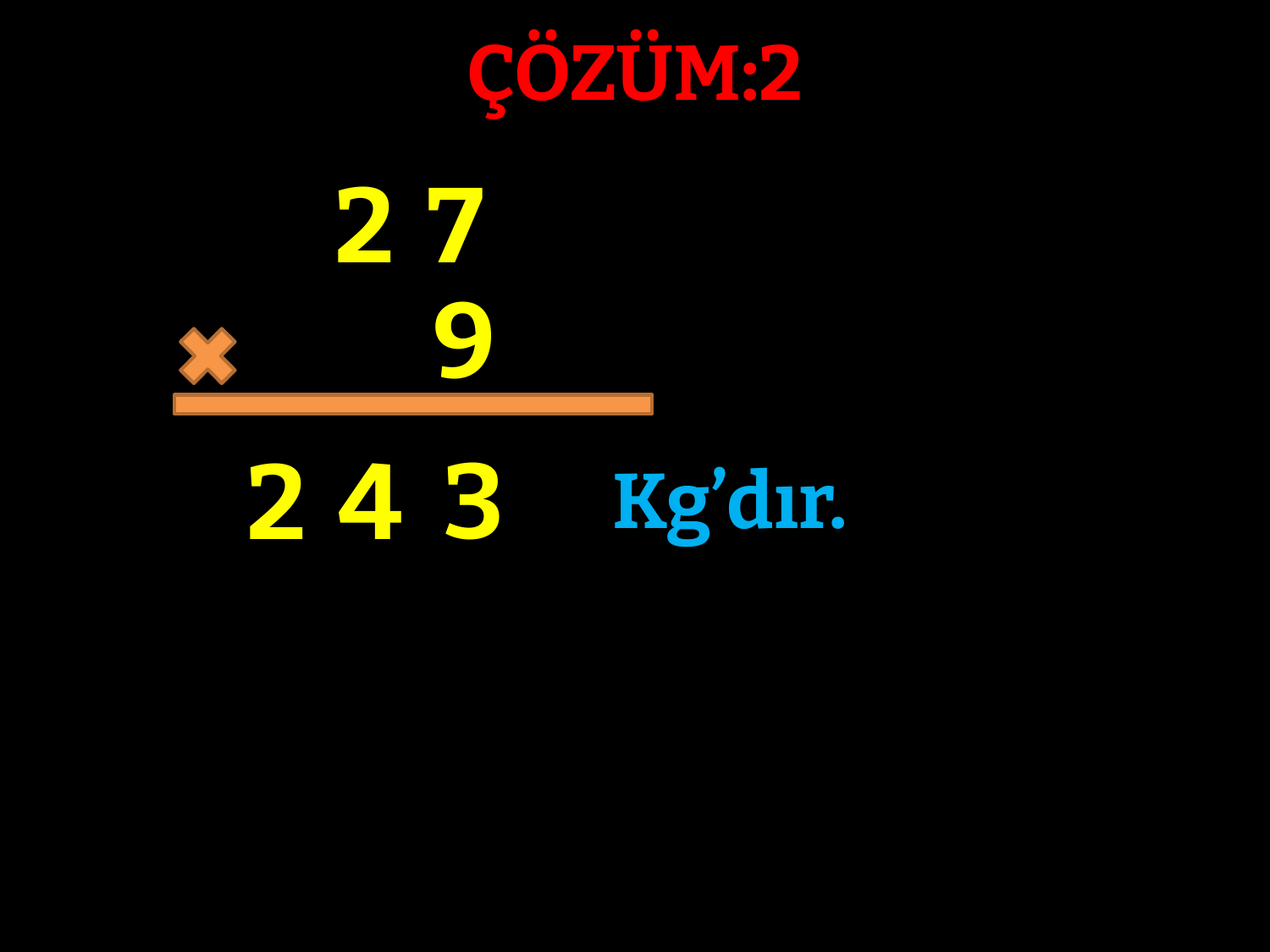

ÇÖZÜM:2
2
7
9
#

3
2
4
Kg’dır.